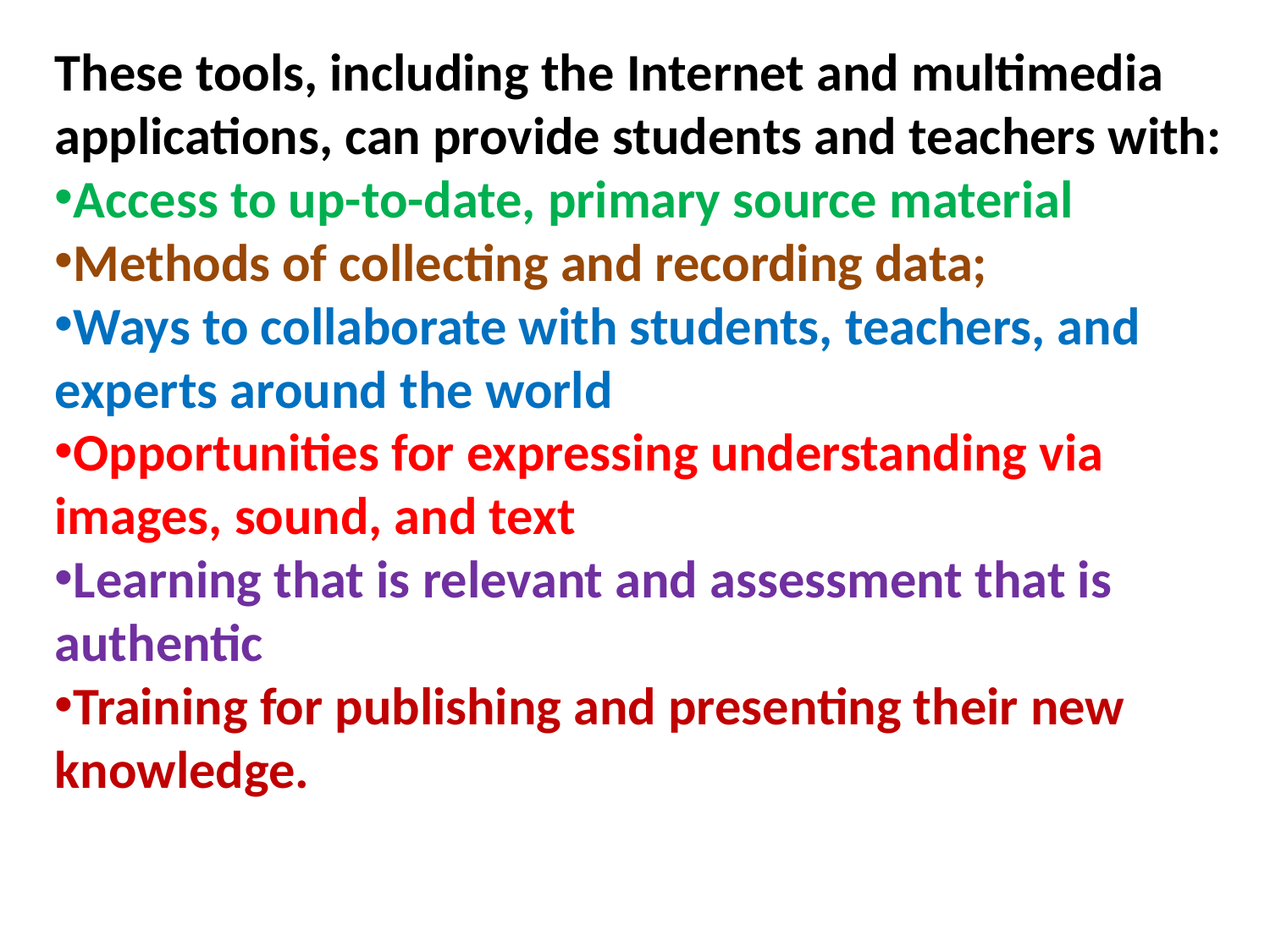

These tools, including the Internet and multimedia applications, can provide students and teachers with:
Access to up-to-date, primary source material
Methods of collecting and recording data;
Ways to collaborate with students, teachers, and experts around the world
Opportunities for expressing understanding via images, sound, and text
Learning that is relevant and assessment that is authentic
Training for publishing and presenting their new knowledge.